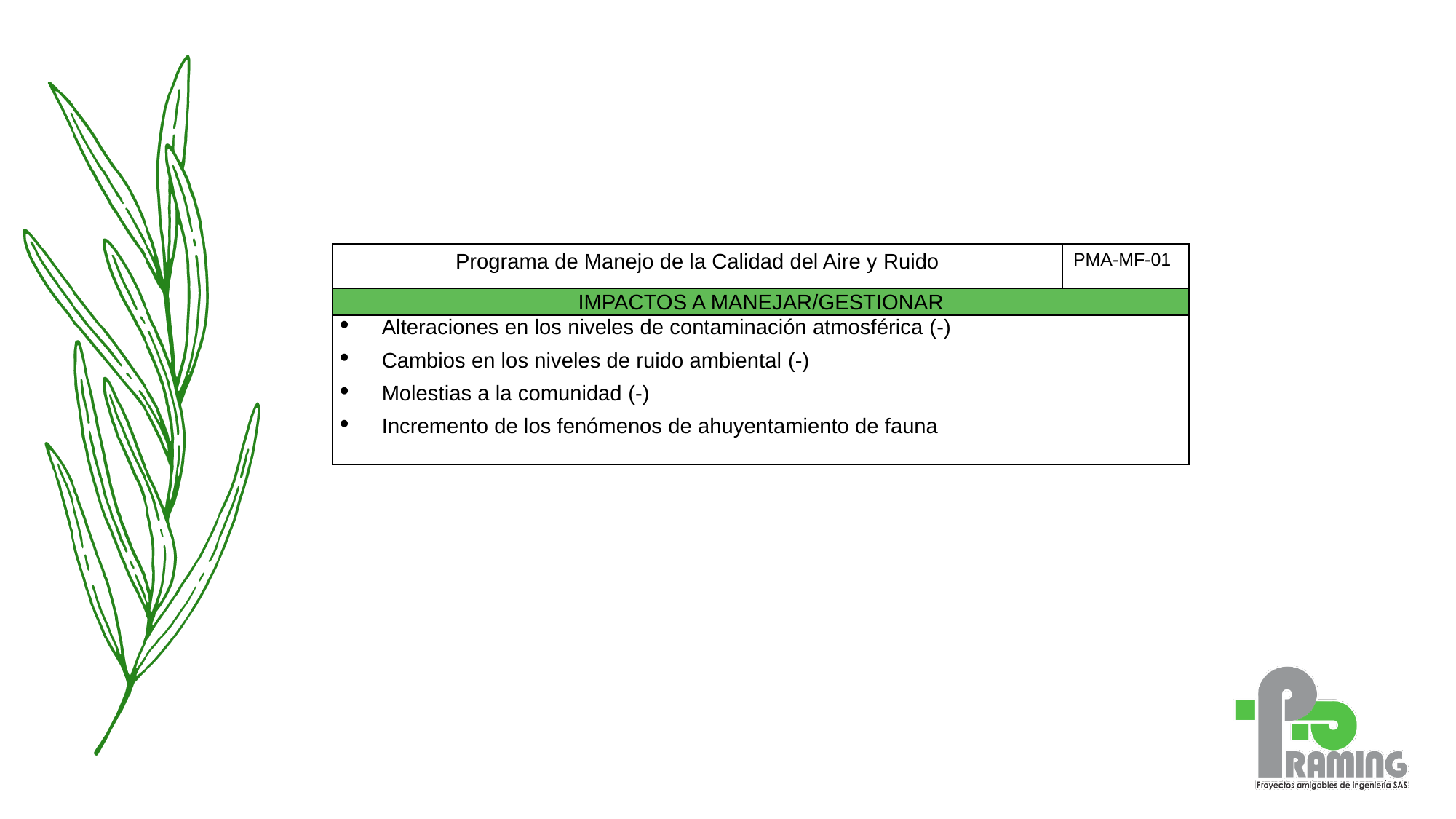

| Programa de Manejo de la Calidad del Aire y Ruido | PMA-MF-01 |
| --- | --- |
| IMPACTOS A MANEJAR/GESTIONAR |
| --- |
| Alteraciones en los niveles de contaminación atmosférica (-) Cambios en los niveles de ruido ambiental (-) Molestias a la comunidad (-) Incremento de los fenómenos de ahuyentamiento de fauna |